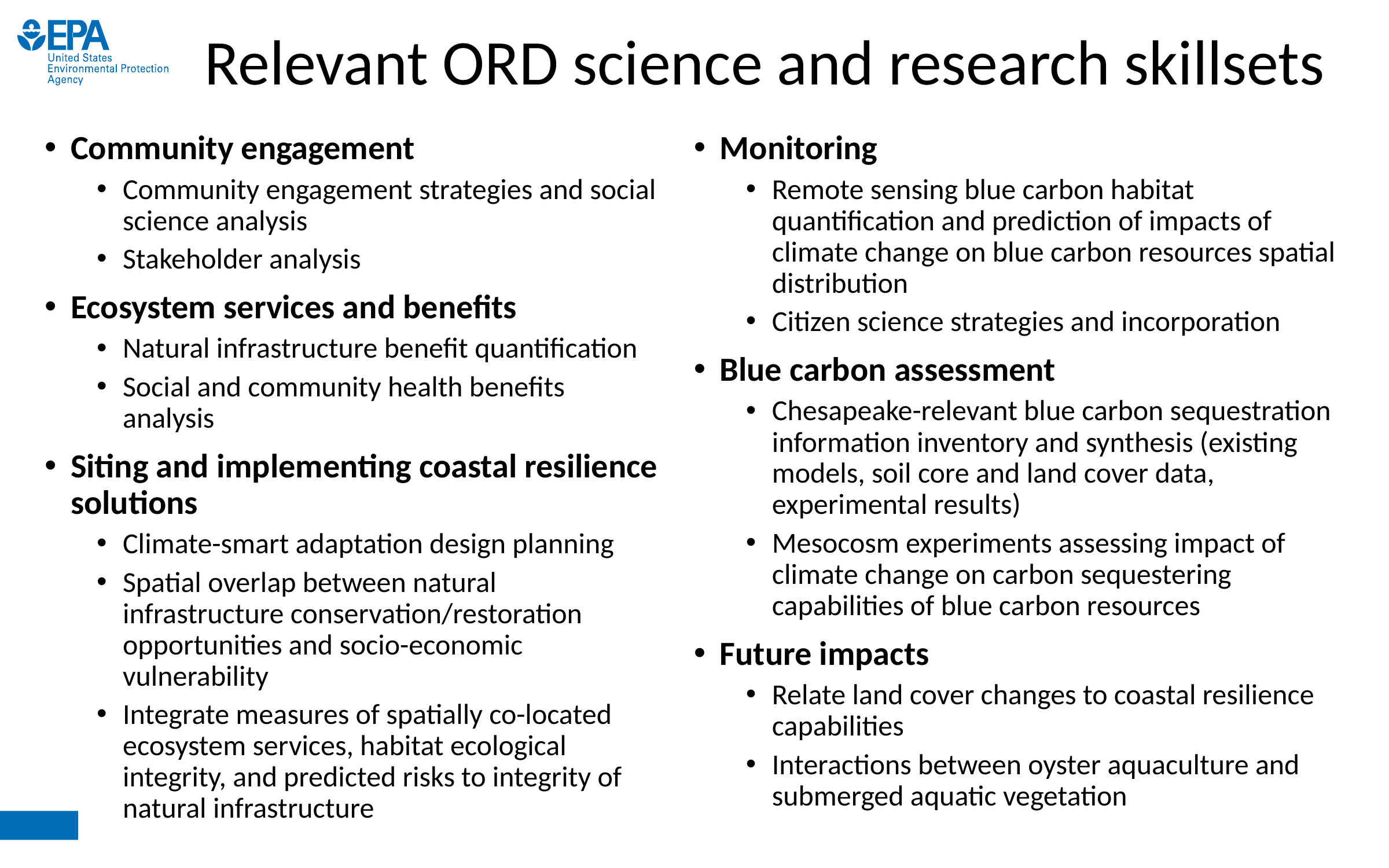

# Relevant ORD science and research skillsets
Community engagement
Community engagement strategies and social science analysis
Stakeholder analysis
Ecosystem services and benefits
Natural infrastructure benefit quantification
Social and community health benefits analysis
Siting and implementing coastal resilience solutions
Climate-smart adaptation design planning
Spatial overlap between natural infrastructure conservation/restoration opportunities and socio-economic vulnerability
Integrate measures of spatially co-located ecosystem services, habitat ecological integrity, and predicted risks to integrity of natural infrastructure

Monitoring
Remote sensing blue carbon habitat quantification and prediction of impacts of climate change on blue carbon resources spatial distribution
Citizen science strategies and incorporation
Blue carbon assessment
Chesapeake-relevant blue carbon sequestration information inventory and synthesis (existing models, soil core and land cover data, experimental results)
Mesocosm experiments assessing impact of climate change on carbon sequestering capabilities of blue carbon resources
Future impacts
Relate land cover changes to coastal resilience capabilities
Interactions between oyster aquaculture and submerged aquatic vegetation